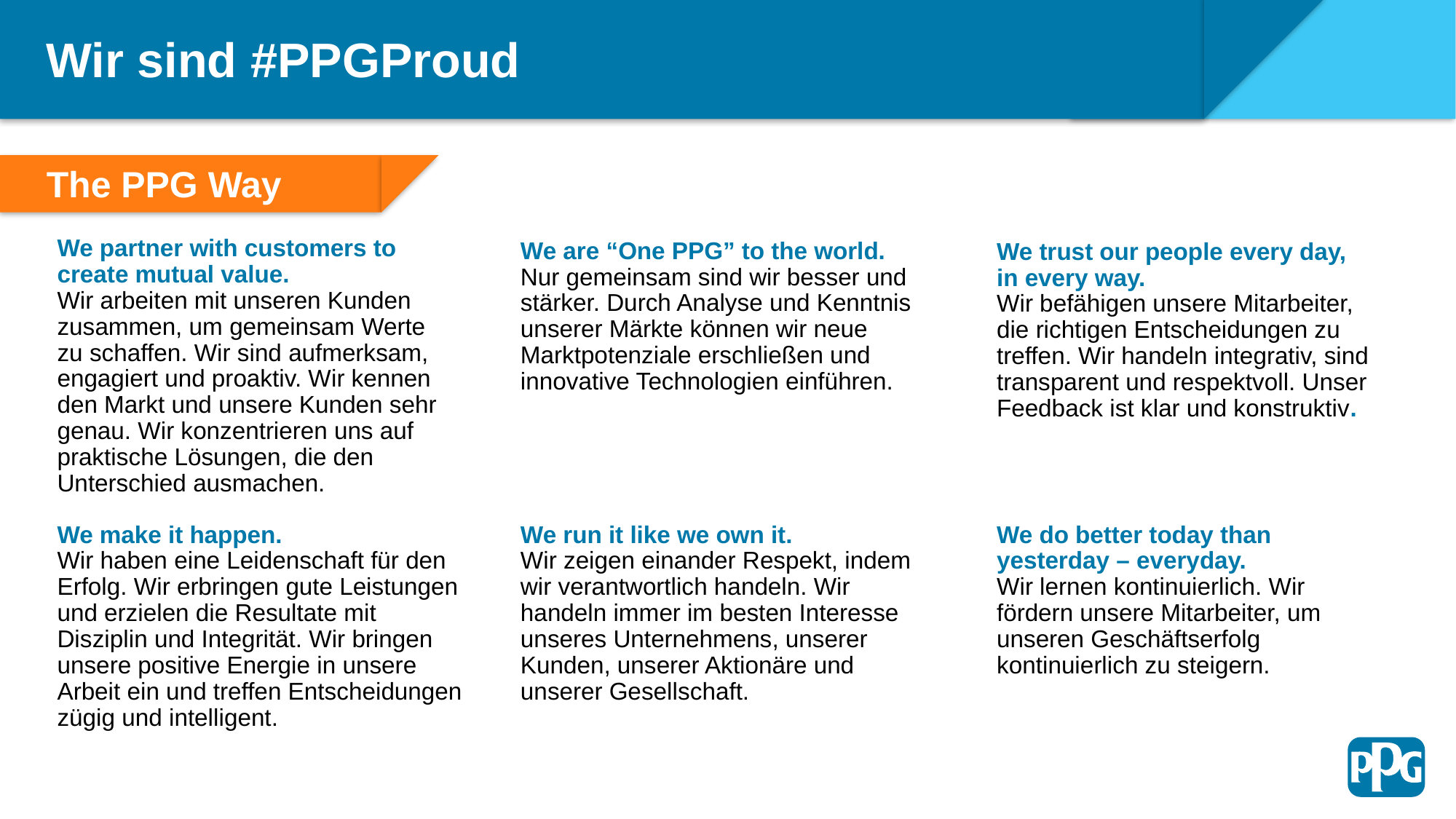

Wir sind #PPGProud

The PPG Way
We partner with customers to create mutual value.
Wir arbeiten mit unseren Kunden zusammen, um gemeinsam Werte zu schaffen. Wir sind aufmerksam, engagiert und proaktiv. Wir kennen den Markt und unsere Kunden sehr genau. Wir konzentrieren uns auf praktische Lösungen, die den Unterschied ausmachen.
We are “One PPG” to the world.
Nur gemeinsam sind wir besser und stärker. Durch Analyse und Kenntnis unserer Märkte können wir neue Marktpotenziale erschließen und innovative Technologien einführen.
We trust our people every day,
in every way.
Wir befähigen unsere Mitarbeiter, die richtigen Entscheidungen zu treffen. Wir handeln integrativ, sind transparent und respektvoll. Unser Feedback ist klar und konstruktiv.
Our Strategy
We make it happen.
Wir haben eine Leidenschaft für den Erfolg. Wir erbringen gute Leistungen und erzielen die Resultate mit Disziplin und Integrität. Wir bringen unsere positive Energie in unsere Arbeit ein und treffen Entscheidungen zügig und intelligent.
We run it like we own it.
Wir zeigen einander Respekt, indem wir verantwortlich handeln. Wir handeln immer im besten Interesse unseres Unternehmens, unserer Kunden, unserer Aktionäre und unserer Gesellschaft.
We do better today than yesterday – everyday.
Wir lernen kontinuierlich. Wir fördern unsere Mitarbeiter, um unseren Geschäftserfolg  kontinuierlich zu steigern.